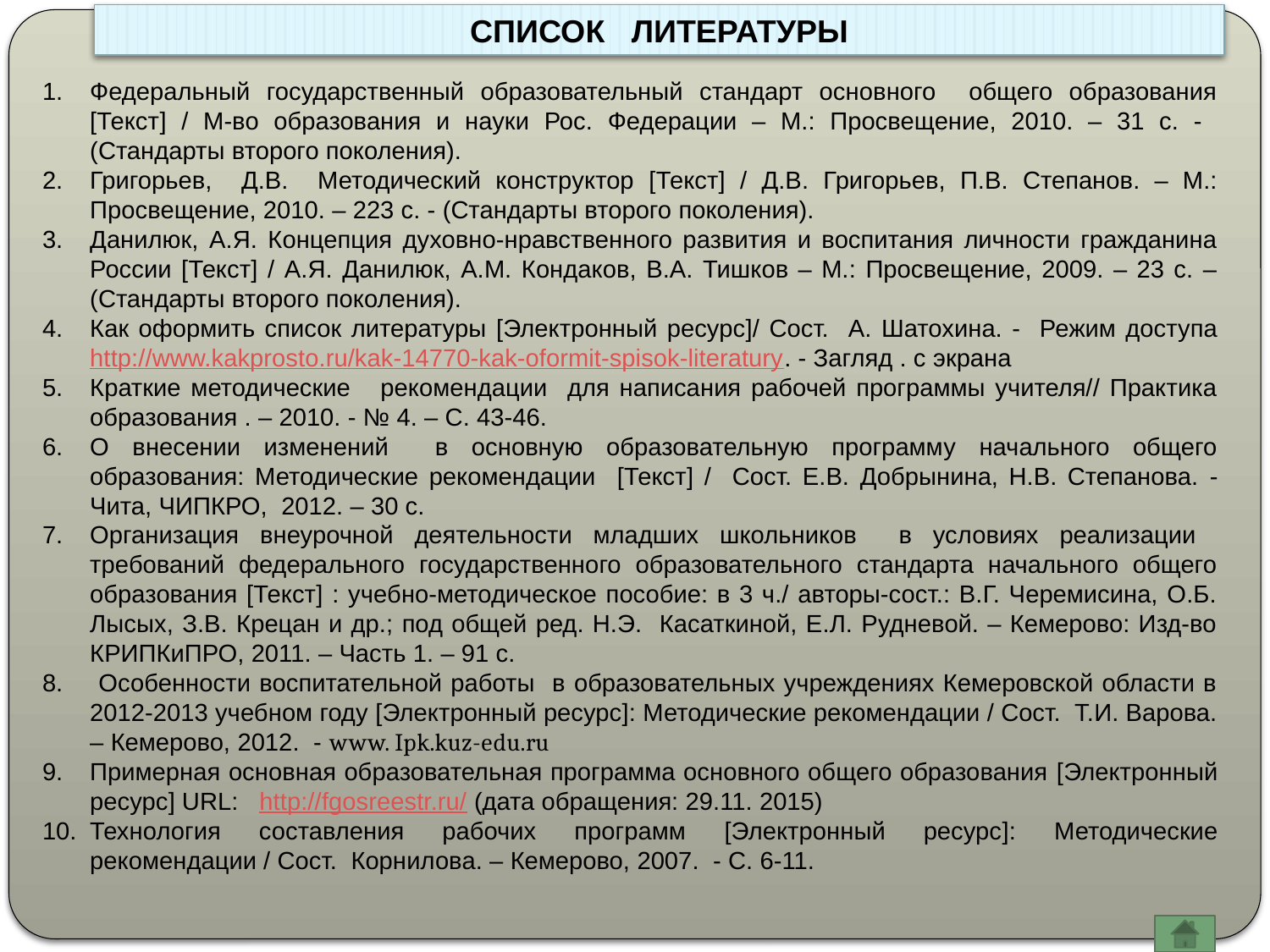

СПИСОК   ЛИТЕРАТУРЫ
Федеральный государственный образовательный стандарт основного  общего образования [Текст] / М-во образования и науки Рос. Федерации – М.: Просвещение, 2010. – 31 с. -  (Стандарты второго поколения).
Григорьев,  Д.В.  Методический конструктор [Текст] / Д.В. Григорьев, П.В. Степанов. – М.: Просвещение, 2010. – 223 с. - (Стандарты второго поколения).
Данилюк, А.Я. Концепция духовно-нравственного развития и воспитания личности гражданина России [Текст] / А.Я. Данилюк, А.М. Кондаков, В.А. Тишков – М.: Просвещение, 2009. – 23 с. – (Стандарты второго поколения).
Как оформить список литературы [Электронный ресурс]/ Сост.  А. Шатохина. -  Режим доступа http://www.kakprosto.ru/kak-14770-kak-oformit-spisok-literatury. - Загляд . с экрана
Краткие методические   рекомендации  для написания рабочей программы учителя// Практика образования . – 2010. - № 4. – С. 43-46.
О внесении изменений  в основную образовательную программу начального общего образования: Методические рекомендации  [Текст] /  Сост. Е.В. Добрынина, Н.В. Степанова. - Чита, ЧИПКРО,  2012. – 30 с.
Организация внеурочной деятельности младших школьников  в условиях реализации  требований федерального государственного образовательного стандарта начального общего образования [Текст] : учебно-методическое пособие: в 3 ч./ авторы-сост.: В.Г. Черемисина, О.Б. Лысых, З.В. Крецан и др.; под общей ред. Н.Э.  Касаткиной, Е.Л. Рудневой. – Кемерово: Изд-во КРИПКиПРО, 2011. – Часть 1. – 91 с.
 Особенности воспитательной работы  в образовательных учреждениях Кемеровской области в 2012-2013 учебном году [Электронный ресурс]: Методические рекомендации / Сост.  Т.И. Варова. – Кемерово, 2012.  - www. Ipk.kuz-edu.ru
Примерная основная образовательная программа основного общего образования [Электронный ресурс] URL:   http://fgosreestr.ru/ (дата обращения: 29.11. 2015)
Технология составления рабочих программ [Электронный ресурс]: Методические рекомендации / Сост.  Корнилова. – Кемерово, 2007.  - С. 6-11.